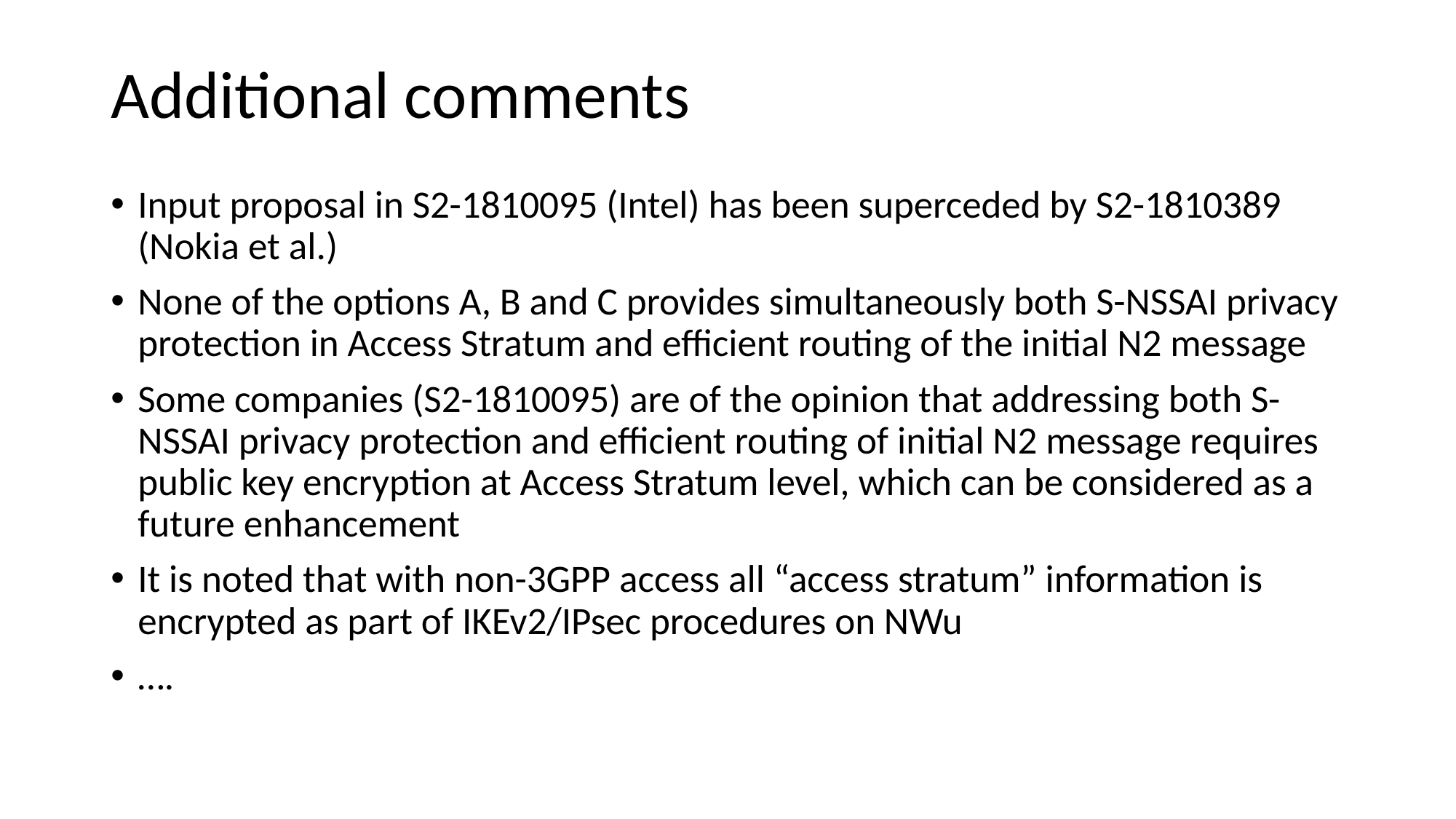

# Additional comments
Input proposal in S2-1810095 (Intel) has been superceded by S2-1810389 (Nokia et al.)
None of the options A, B and C provides simultaneously both S-NSSAI privacy protection in Access Stratum and efficient routing of the initial N2 message
Some companies (S2-1810095) are of the opinion that addressing both S-NSSAI privacy protection and efficient routing of initial N2 message requires public key encryption at Access Stratum level, which can be considered as a future enhancement
It is noted that with non-3GPP access all “access stratum” information is encrypted as part of IKEv2/IPsec procedures on NWu
….